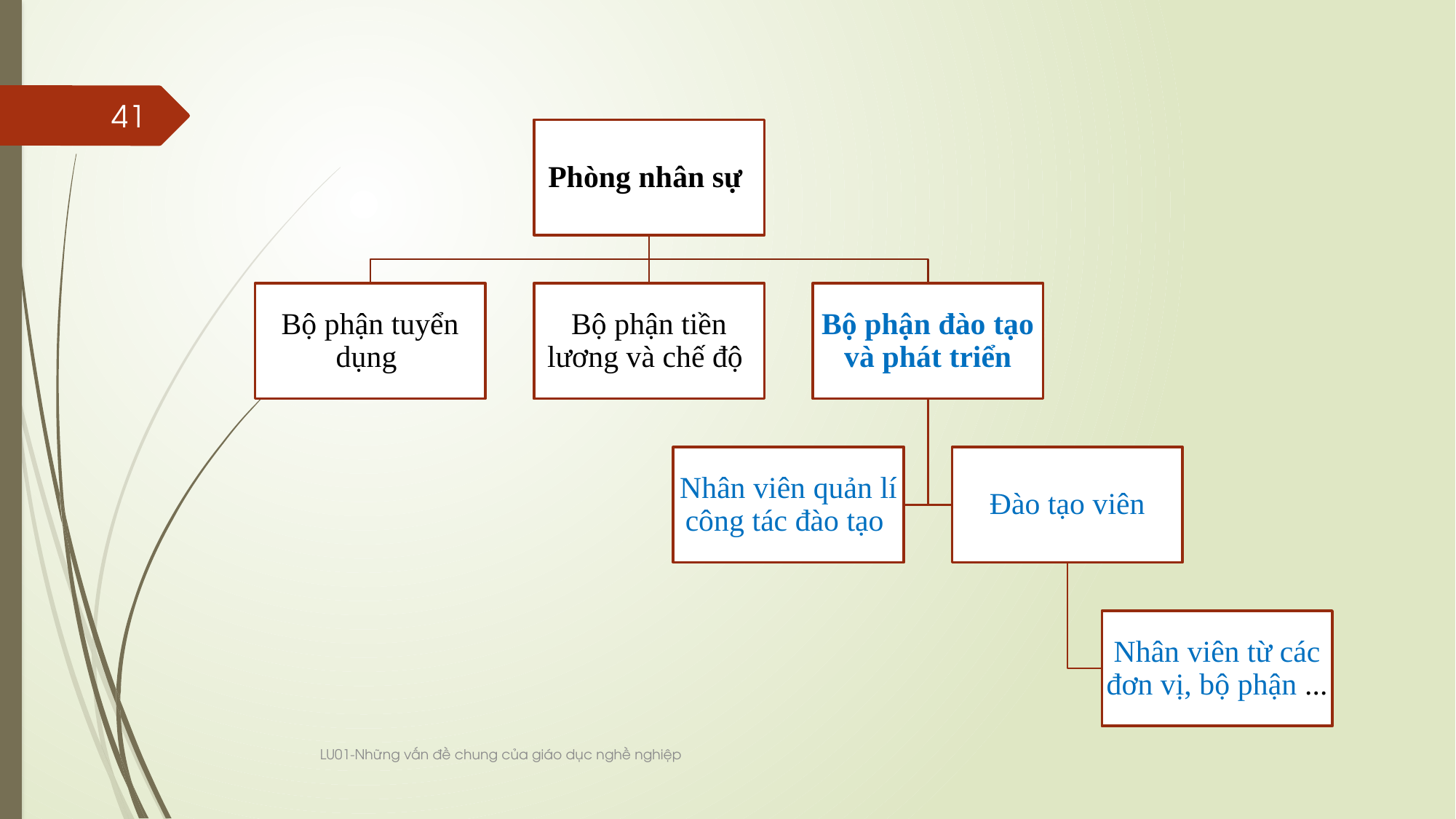

41
Phòng nhân sự
Bộ phận tuyển dụng
Bộ phận tiền lương và chế độ
Bộ phận đào tạo và phát triển
Nhân viên quản lí công tác đào tạo
Đào tạo viên
Nhân viên từ các đơn vị, bộ phận ...
LU01-Những vấn đề chung của giáo dục nghề nghiệp